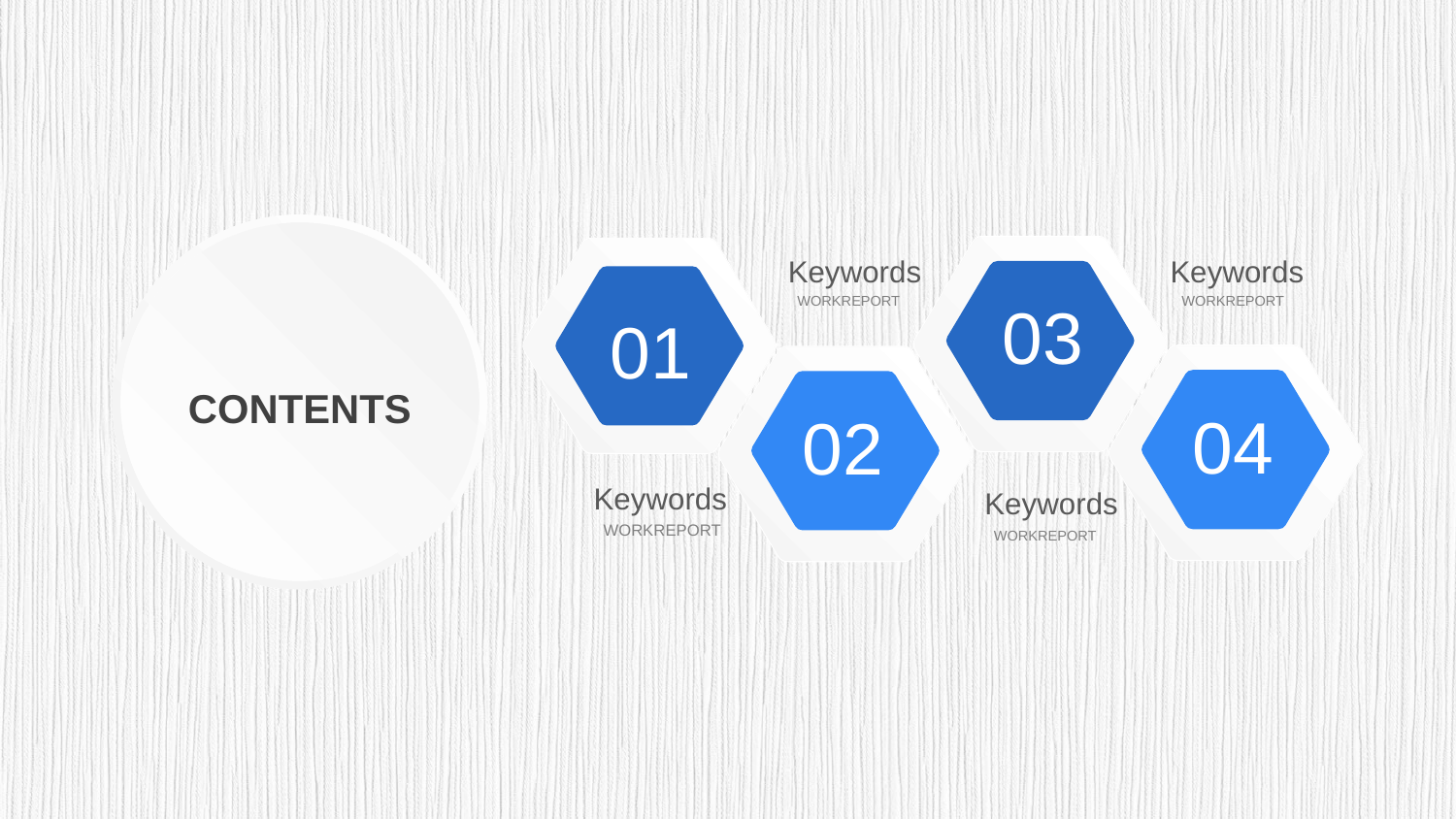

03

01
Keywords
WORKREPORT
Keywords
WORKREPORT

04

02
CONTENTS
Keywords
WORKREPORT
Keywords
WORKREPORT